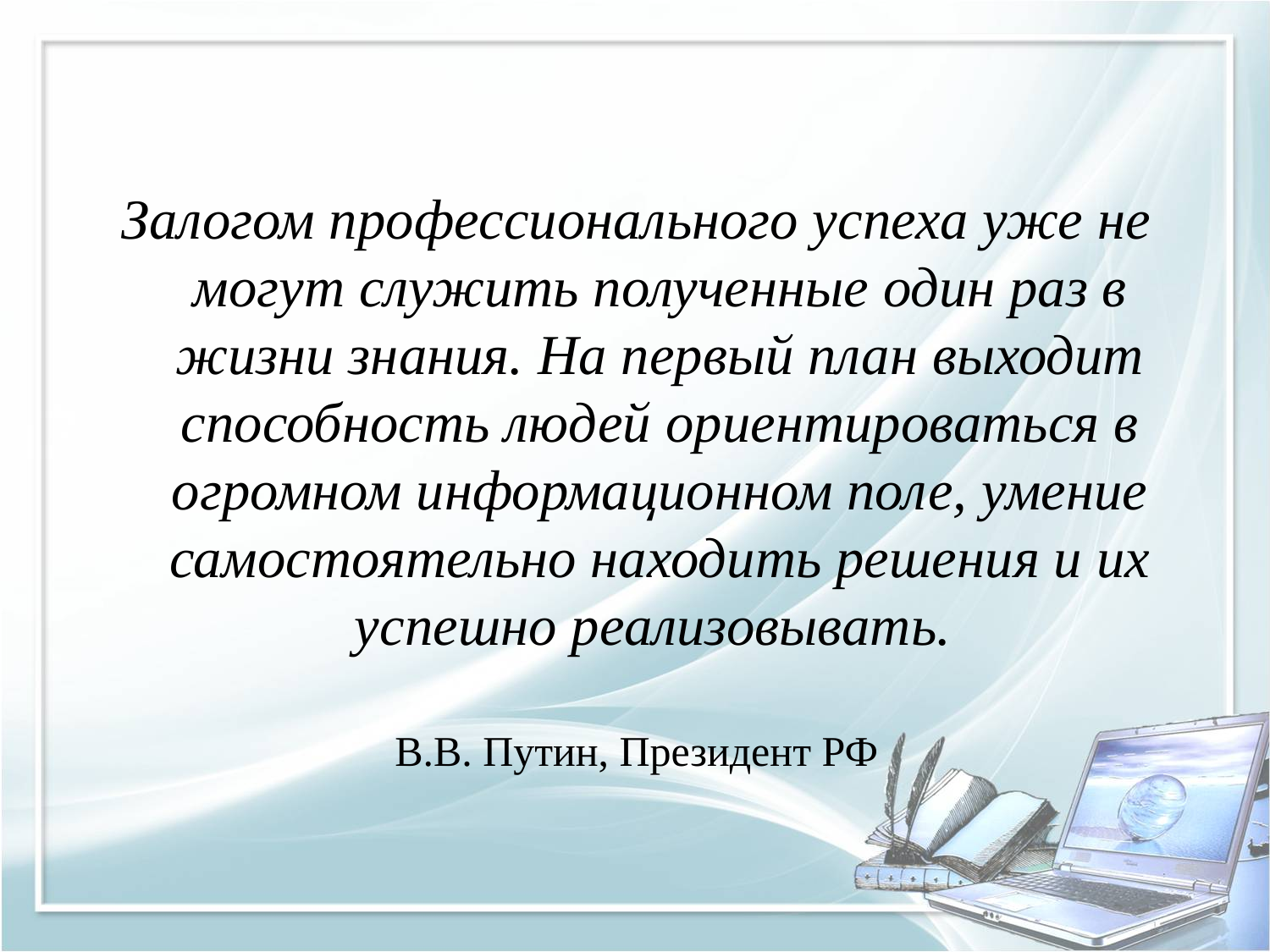

#
Залогом профессионального успеха уже не могут служить полученные один раз в жизни знания. На первый план выходит способность людей ориентироваться в огромном информационном поле, умение самостоятельно находить решения и их успешно реализовывать.

В.В. Путин, Президент РФ